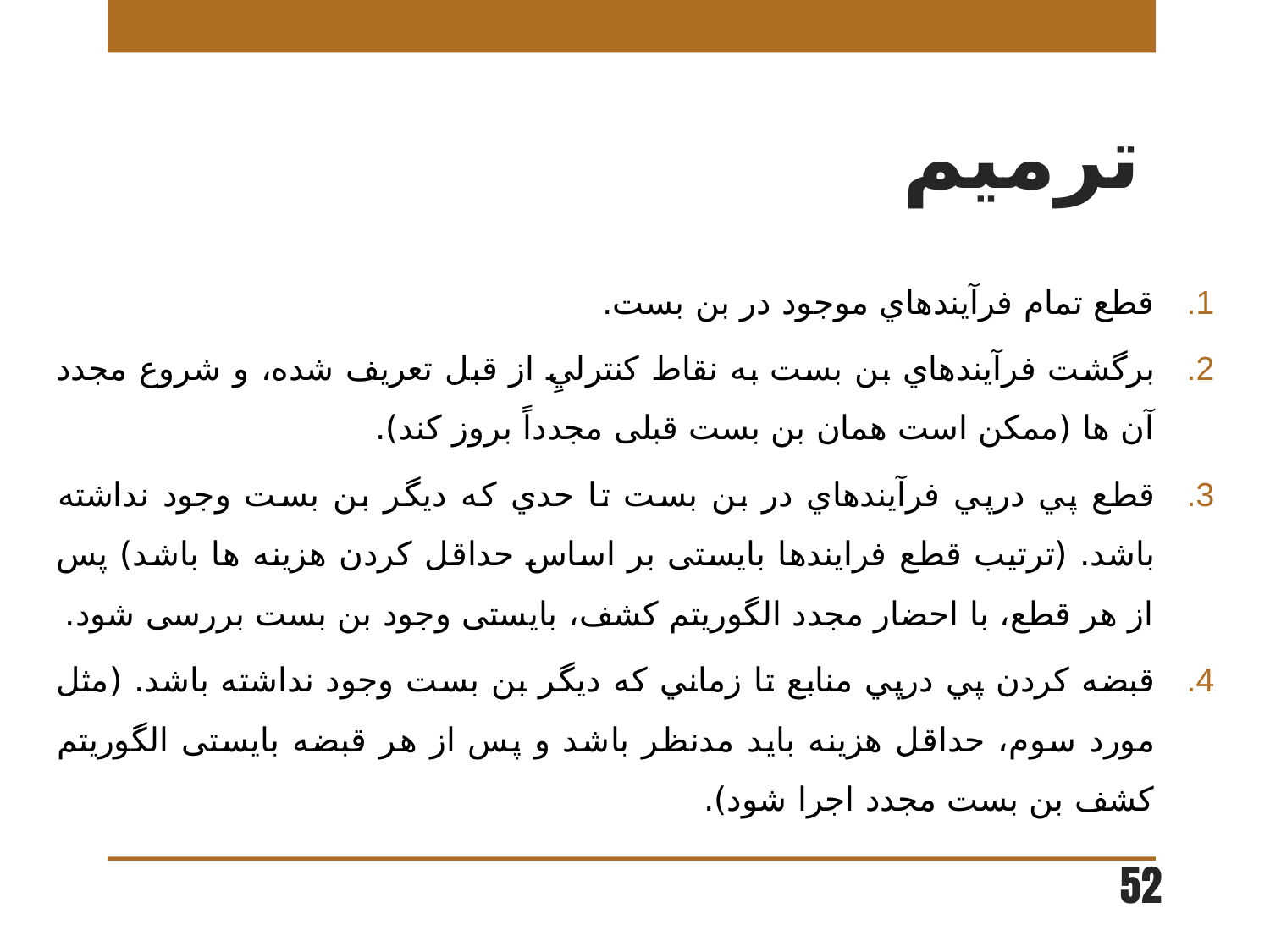

# ترميم
قطع تمام فرآيندهاي موجود در بن بست.
برگشت فرآيندهاي بن بست به نقاط كنترليِ از قبل تعريف شده، و شروع مجدد آن ها (ممکن است همان بن بست قبلی مجدداً بروز کند).
قطع پي درپي فرآيندهاي در بن بست تا حدي كه ديگر بن بست وجود نداشته باشد. (ترتیب قطع فرایندها بایستی بر اساس حداقل کردن هزینه ها باشد) پس از هر قطع، با احضار مجدد الگوریتم کشف، بایستی وجود بن بست بررسی شود.
قبضه كردن پي درپي منابع تا زماني كه ديگر بن بست وجود نداشته باشد. (مثل مورد سوم، حداقل هزینه باید مدنظر باشد و پس از هر قبضه بایستی الگوریتم کشف بن بست مجدد اجرا شود).
52